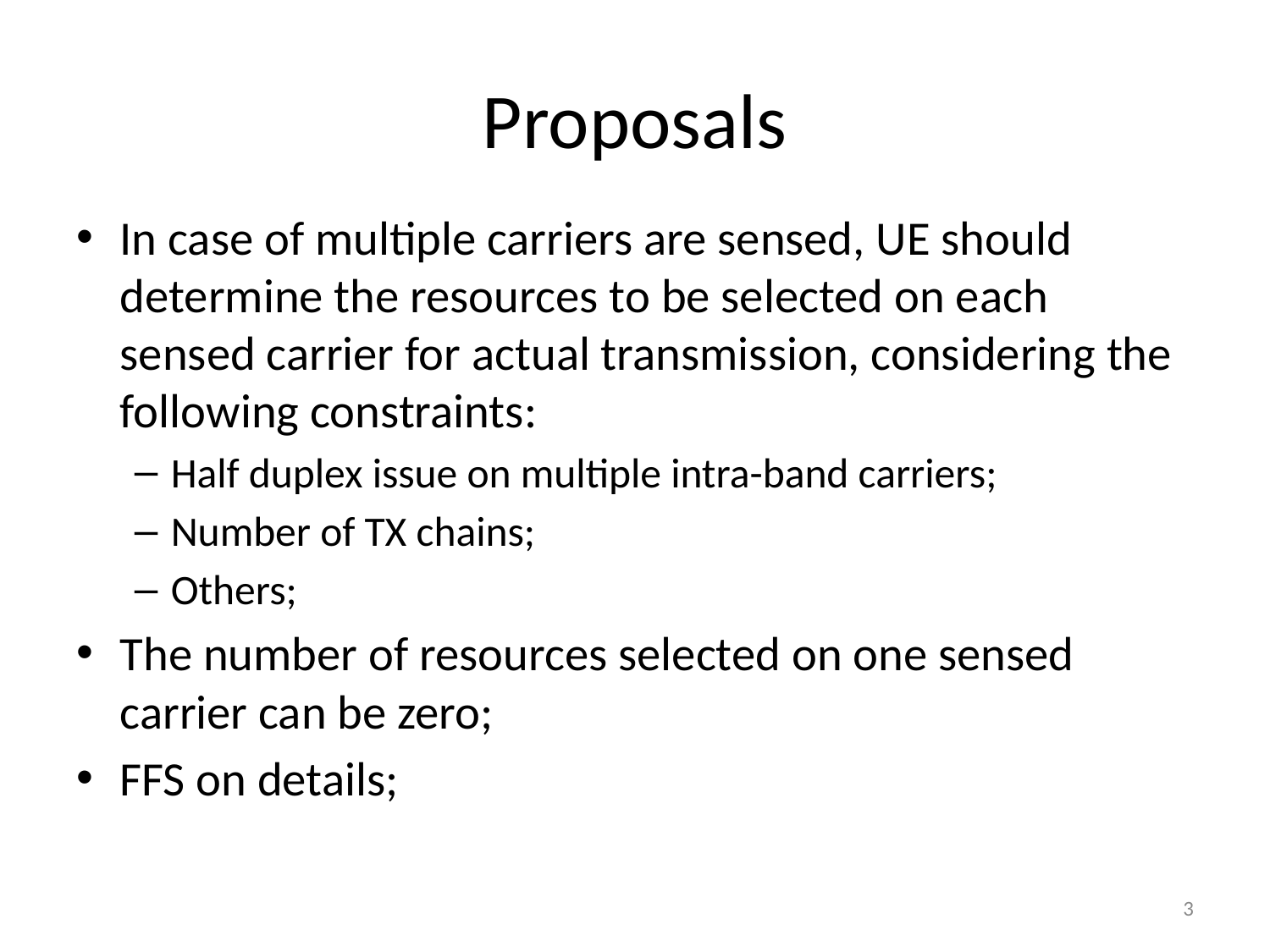

# Proposals
In case of multiple carriers are sensed, UE should determine the resources to be selected on each sensed carrier for actual transmission, considering the following constraints:
Half duplex issue on multiple intra-band carriers;
Number of TX chains;
Others;
The number of resources selected on one sensed carrier can be zero;
FFS on details;
3